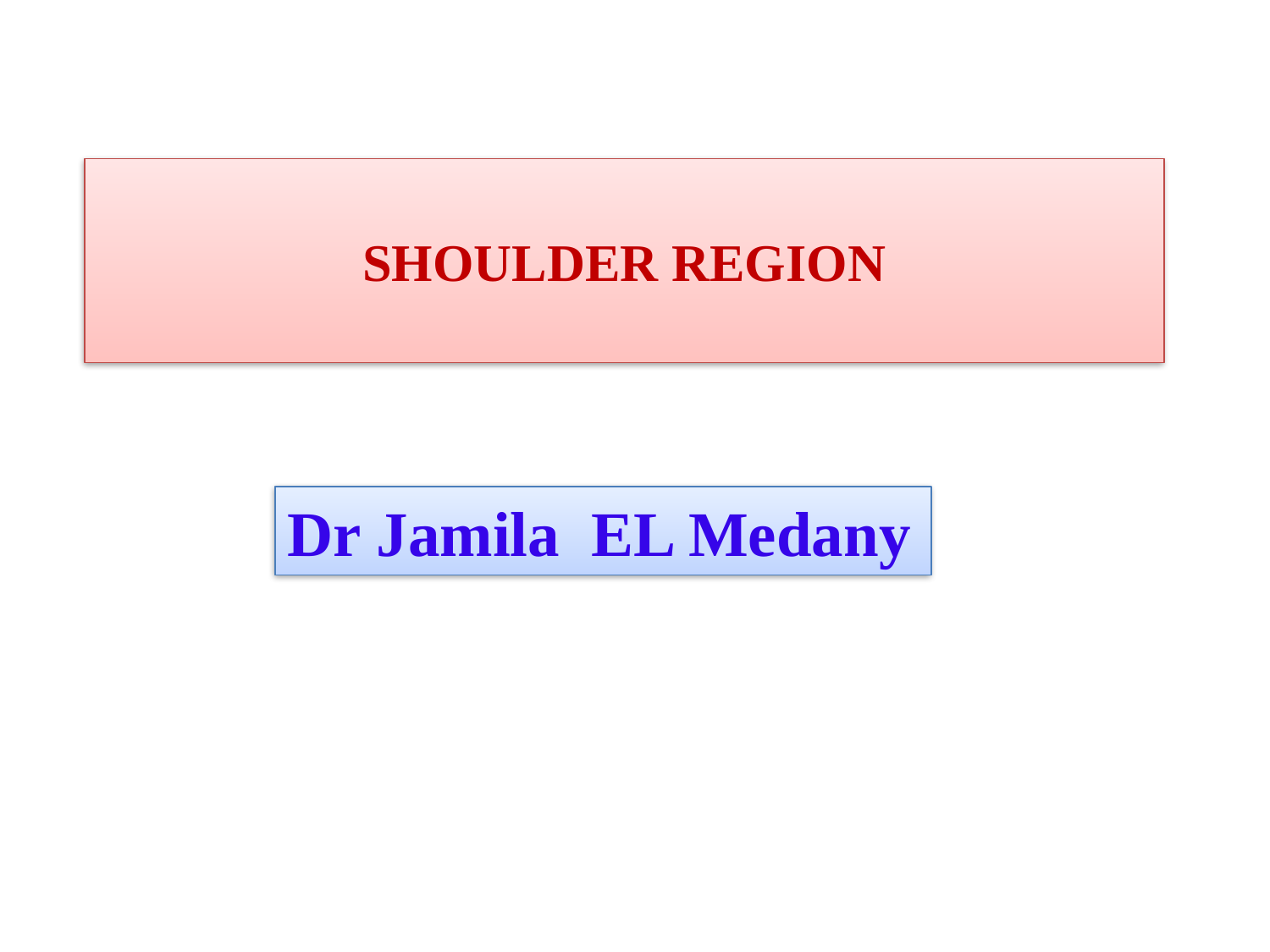

# SHOULDER REGION
Dr Jamila  EL Medany